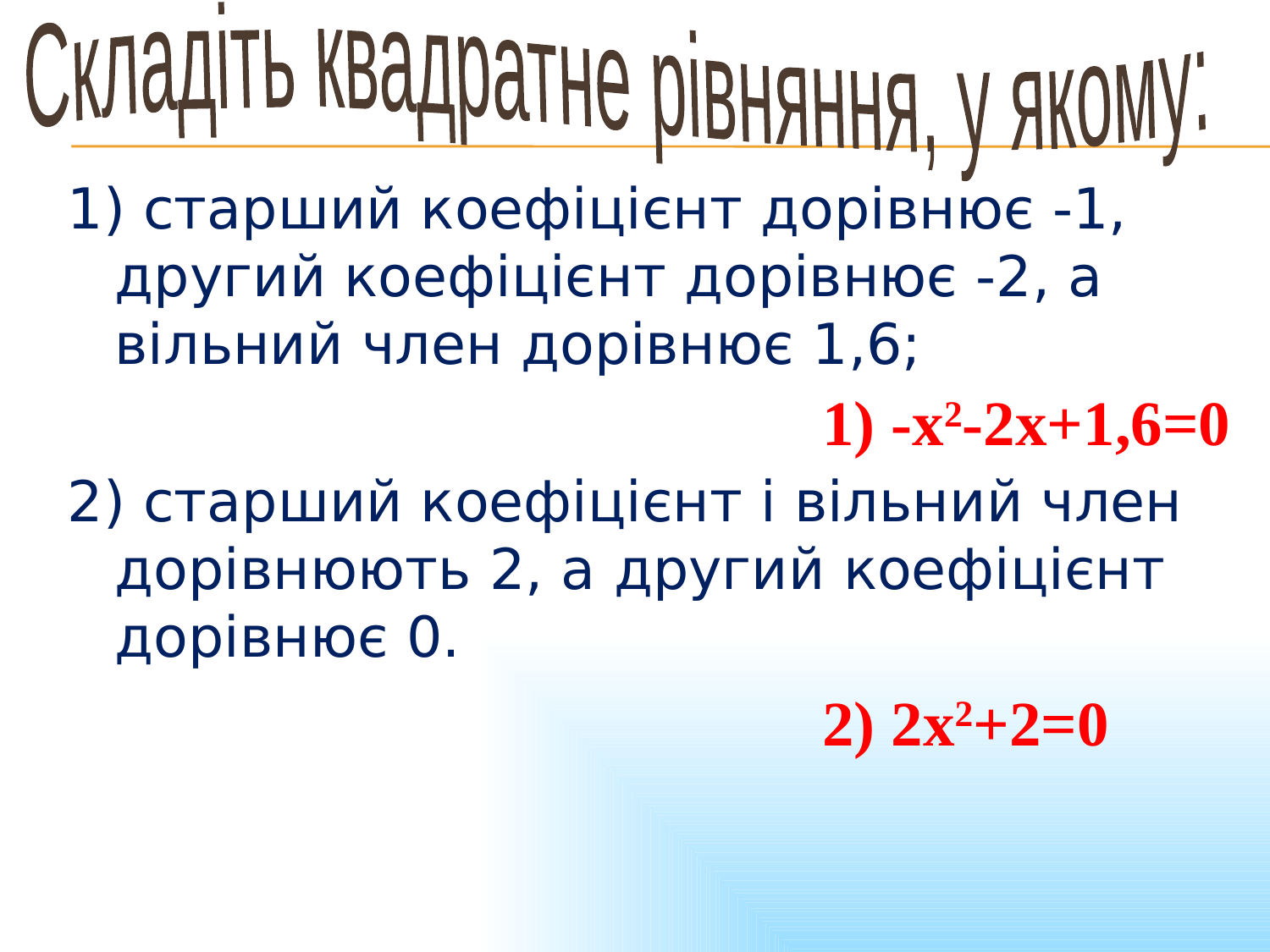

Складіть квадратне рівняння, у якому:
1) старший коефіцієнт дорівнює -1, другий коефіцієнт дорівнює -2, а вільний член дорівнює 1,6;

2) старший коефіцієнт і вільний член дорівнюють 2, а другий коефіцієнт дорівнює 0.
1) -х2-2х+1,6=0
2) 2х2+2=0